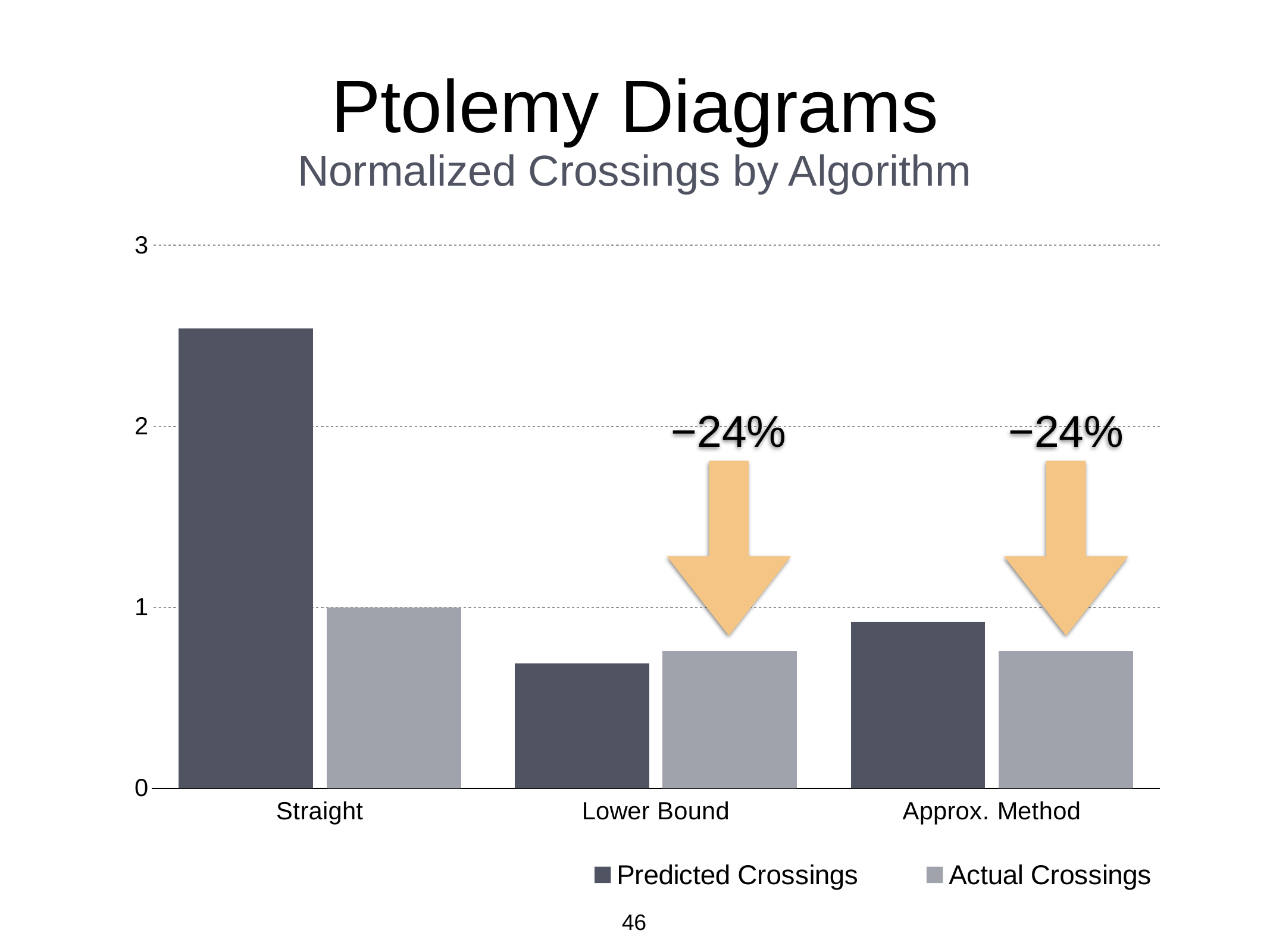

# Ptolemy Diagrams
Normalized Crossings by Algorithm

### Chart

| Category | Predicted Crossings | Actual Crossings |
|---|---|---|
| Straight | 2.54 | 1.0 |
| Lower Bound | 0.69 | 0.76 |
| Approx. Method | 0.92 | 0.76 |
−24%
−24%

46